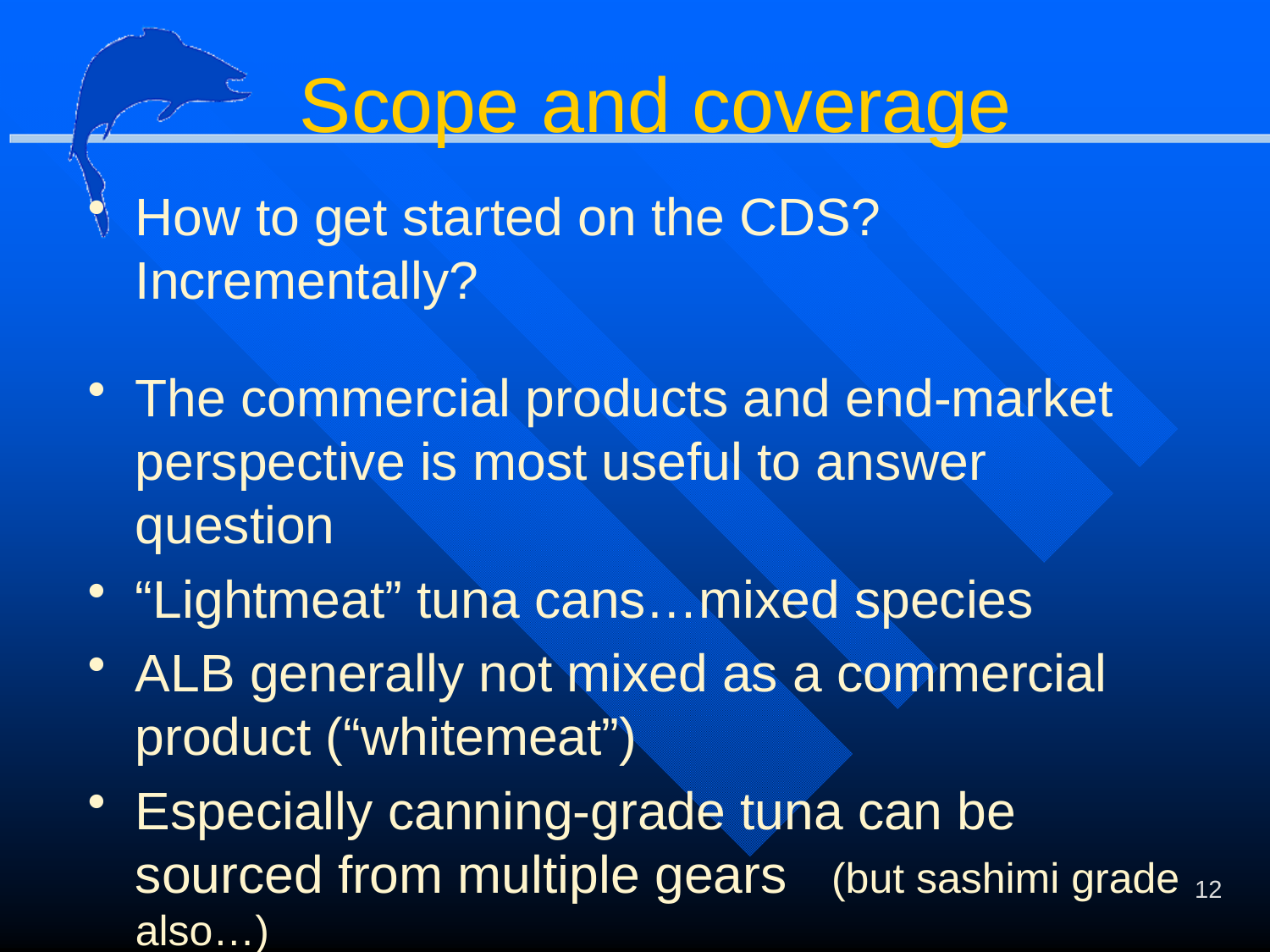

# Scope and coverage
How to get started on the CDS? Incrementally?

The commercial products and end-market perspective is most useful to answer question
“Lightmeat” tuna cans…mixed species
ALB generally not mixed as a commercial product (“whitemeat”)
Especially canning-grade tuna can be sourced from multiple gears   (but sashimi grade also…)
Covering all tunas and all gears makes sense
Simplified regime for artisanal fisheries (EU)

12